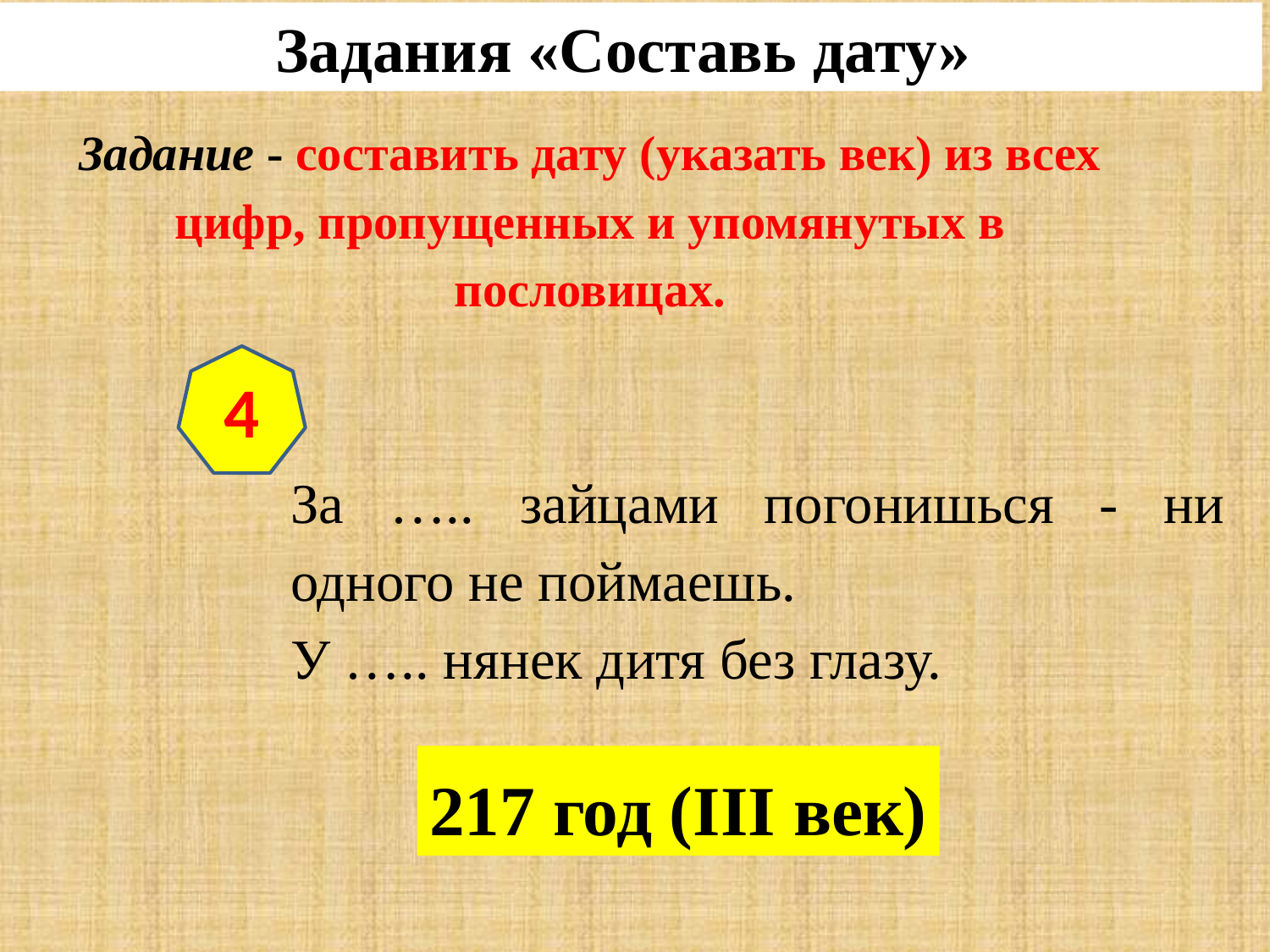

Задания «Составь дату»
Задание - составить дату (указать век) из всех цифр, пропущенных и упомянутых в пословицах.
4
За ….. зайцами погонишься - ни одного не поймаешь.
У ….. нянек дитя без глазу.

217 год (III век)